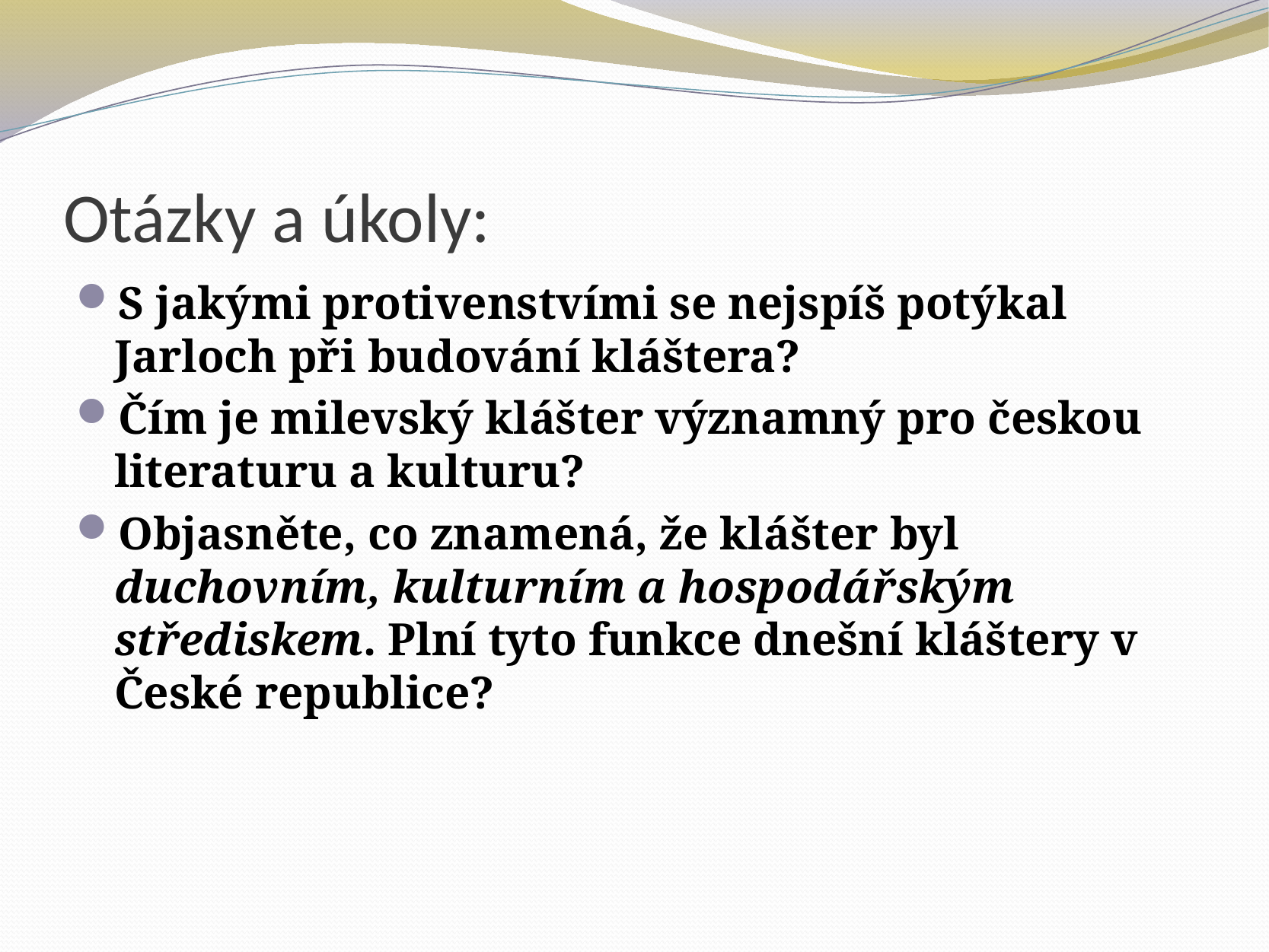

# Otázky a úkoly:
S jakými protivenstvími se nejspíš potýkal Jarloch při budování kláštera?
Čím je milevský klášter významný pro českou literaturu a kulturu?
Objasněte, co znamená, že klášter byl duchovním, kulturním a hospodářským střediskem. Plní tyto funkce dnešní kláštery v České republice?